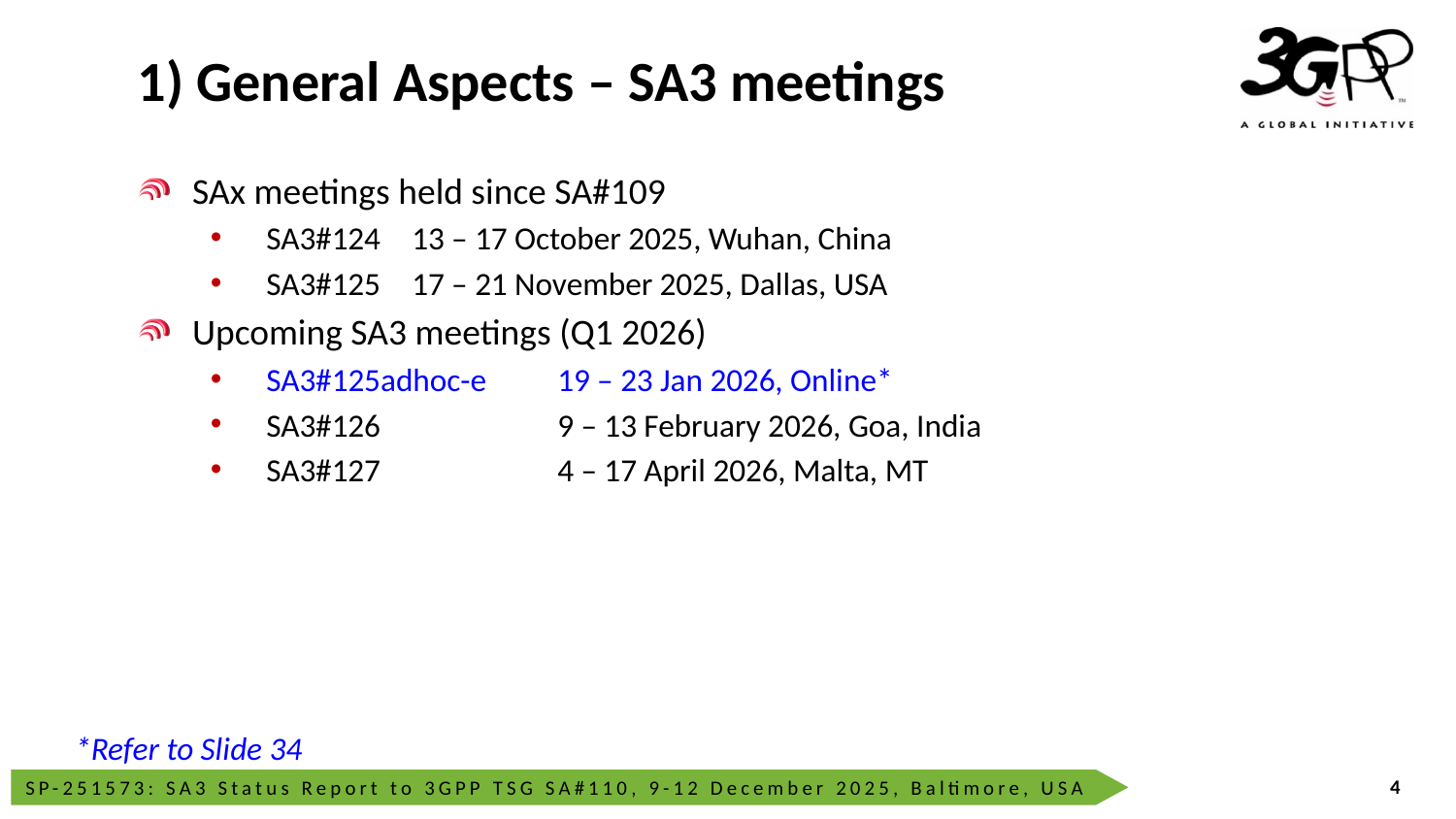

# 1) General Aspects – SA3 meetings
SAx meetings held since SA#109
SA3#124	13 – 17 October 2025, Wuhan, China
SA3#125	17 – 21 November 2025, Dallas, USA
Upcoming SA3 meetings (Q1 2026)
SA3#125adhoc-e	19 – 23 Jan 2026, Online*
SA3#126		9 – 13 February 2026, Goa, India
SA3#127		4 – 17 April 2026, Malta, MT
*Refer to Slide 34